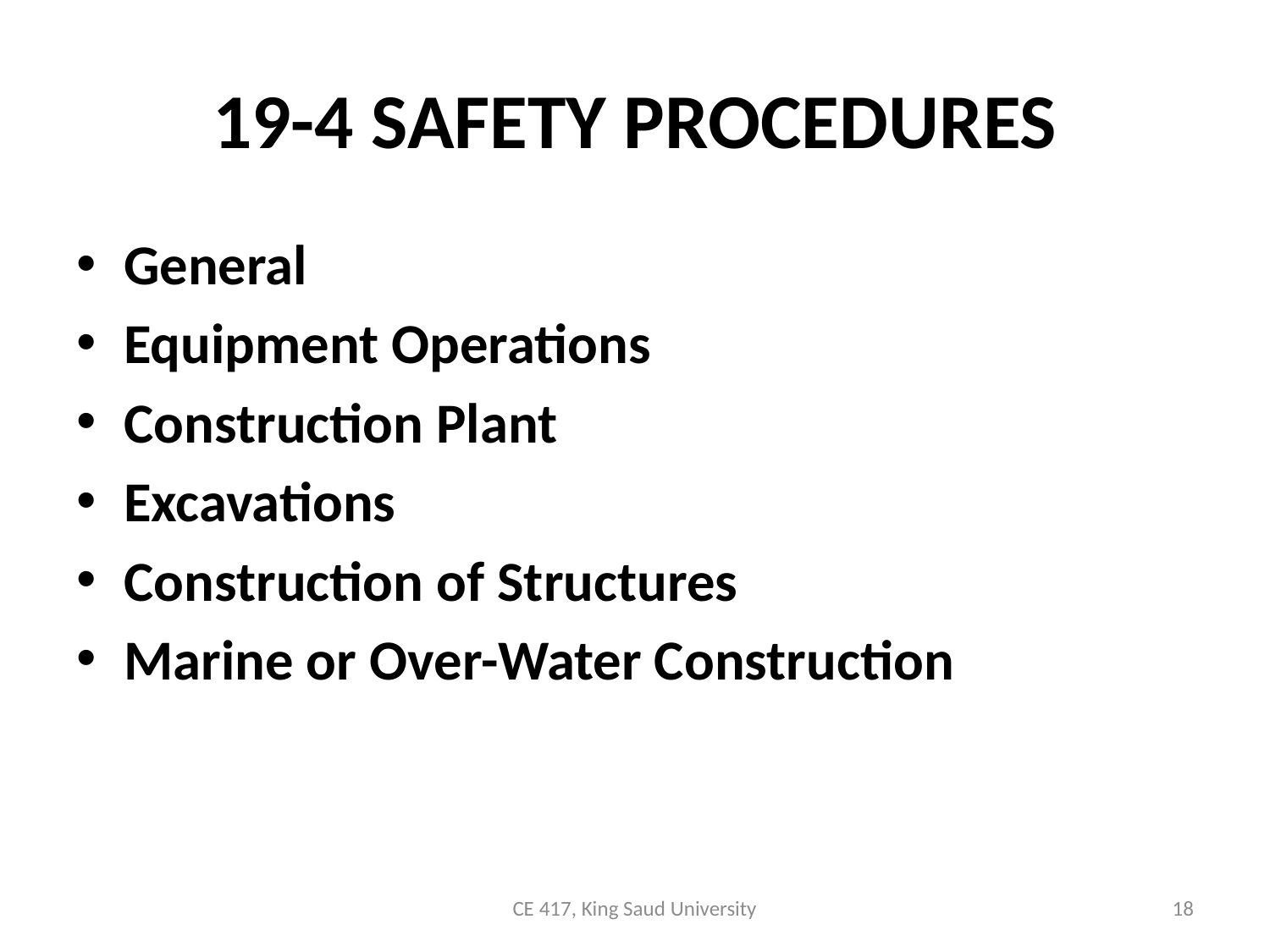

# 19-4 SAFETY PROCEDURES
General
Equipment Operations
Construction Plant
Excavations
Construction of Structures
Marine or Over-Water Construction
CE 417, King Saud University
18